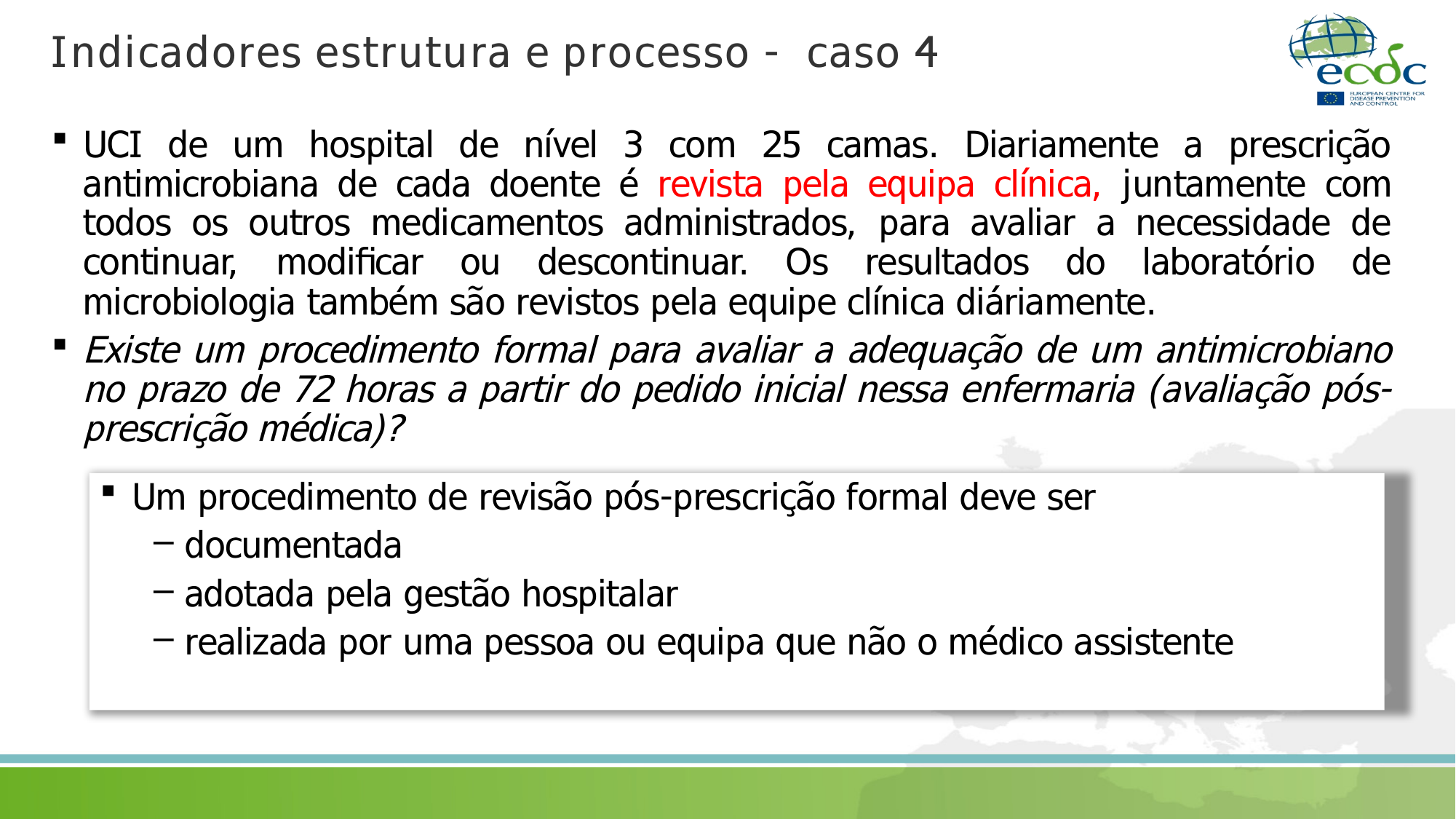

# Indicadores estrutura e processo -  caso 4
UCI de um hospital de nível 3 com 25 camas. Diariamente a prescrição antimicrobiana de cada doente é revista ​​pela equipa clínica, juntamente com todos os outros medicamentos administrados, para avaliar a necessidade de continuar, modificar ou descontinuar. Os resultados do laboratório de microbiologia também são revistos ​​pela equipe clínica diáriamente.
Existe um procedimento formal para avaliar a adequação de um antimicrobiano no prazo de 72 horas a partir do pedido inicial nessa enfermaria (avaliação pós-prescrição médica)?
Um procedimento de revisão pós-prescrição formal deve ser
documentada
adotada pela gestão hospitalar
realizada por uma pessoa ou equipa que não o médico assistente